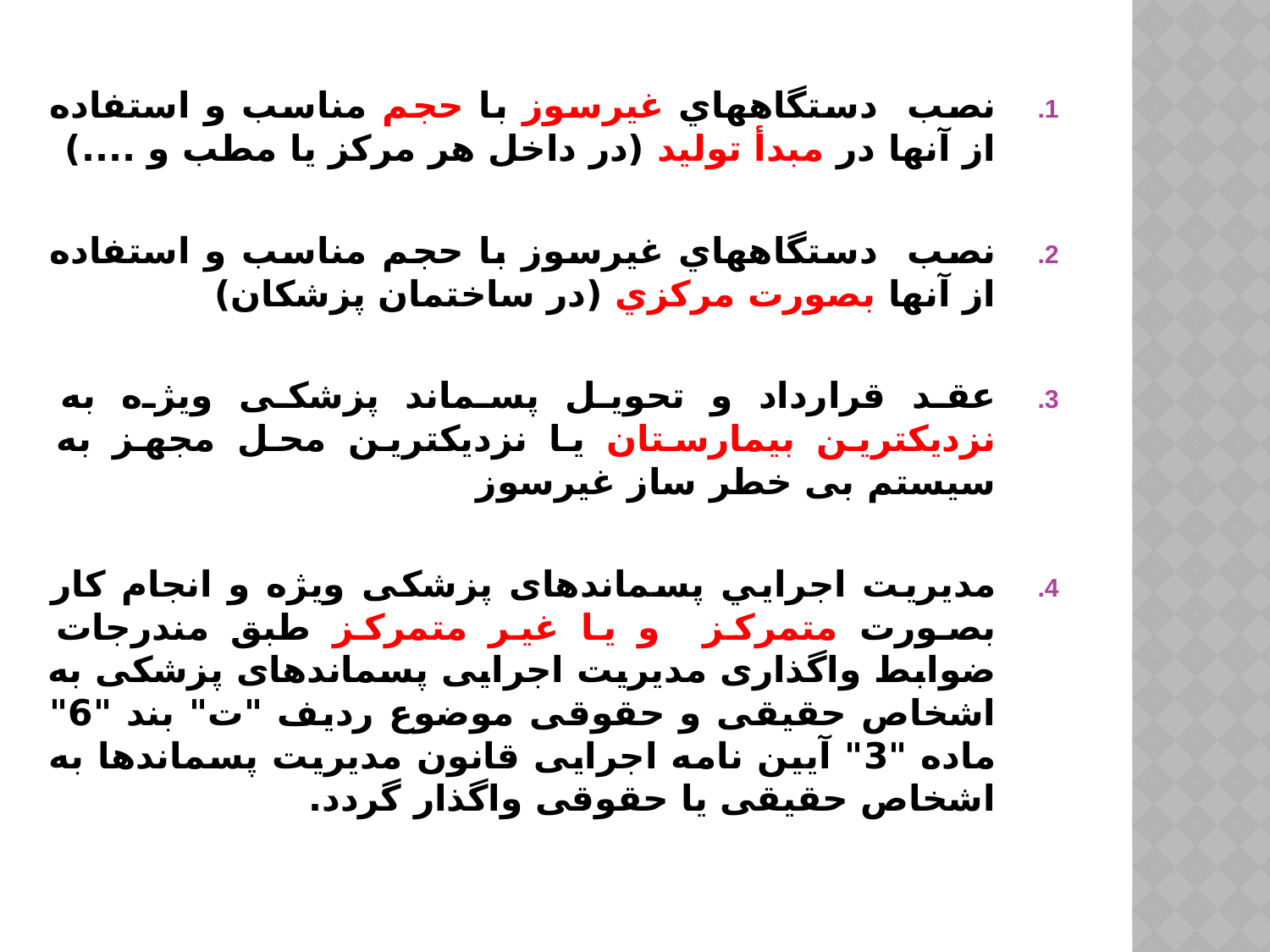

نصب  دستگاههاي غيرسوز با حجم مناسب و استفاده از آنها در مبدأ توليد (در داخل هر مركز يا مطب و ....)

نصب  دستگاههاي غيرسوز با حجم مناسب و استفاده از آنها بصورت مركزي (در ساختمان پزشكان)

عقد قرارداد و تحويل پسماند پزشکی ویژه به نزديكترين بيمارستان یا نزدیکترین محل مجهز به سيستم بی خطر ساز غيرسوز

مديريت اجرايي پسماندهای پزشکی ویژه و انجام کار بصورت متمرکز  و یا غیر متمرکز طبق مندرجات ضوابط واگذاری مدیریت اجرایی پسماندهای پزشکی به اشخاص حقیقی و حقوقی موضوع ردیف "ت" بند "6" ماده "3" آیین نامه اجرایی قانون مدیریت پسماندها به اشخاص حقیقی یا حقوقی واگذار گردد.